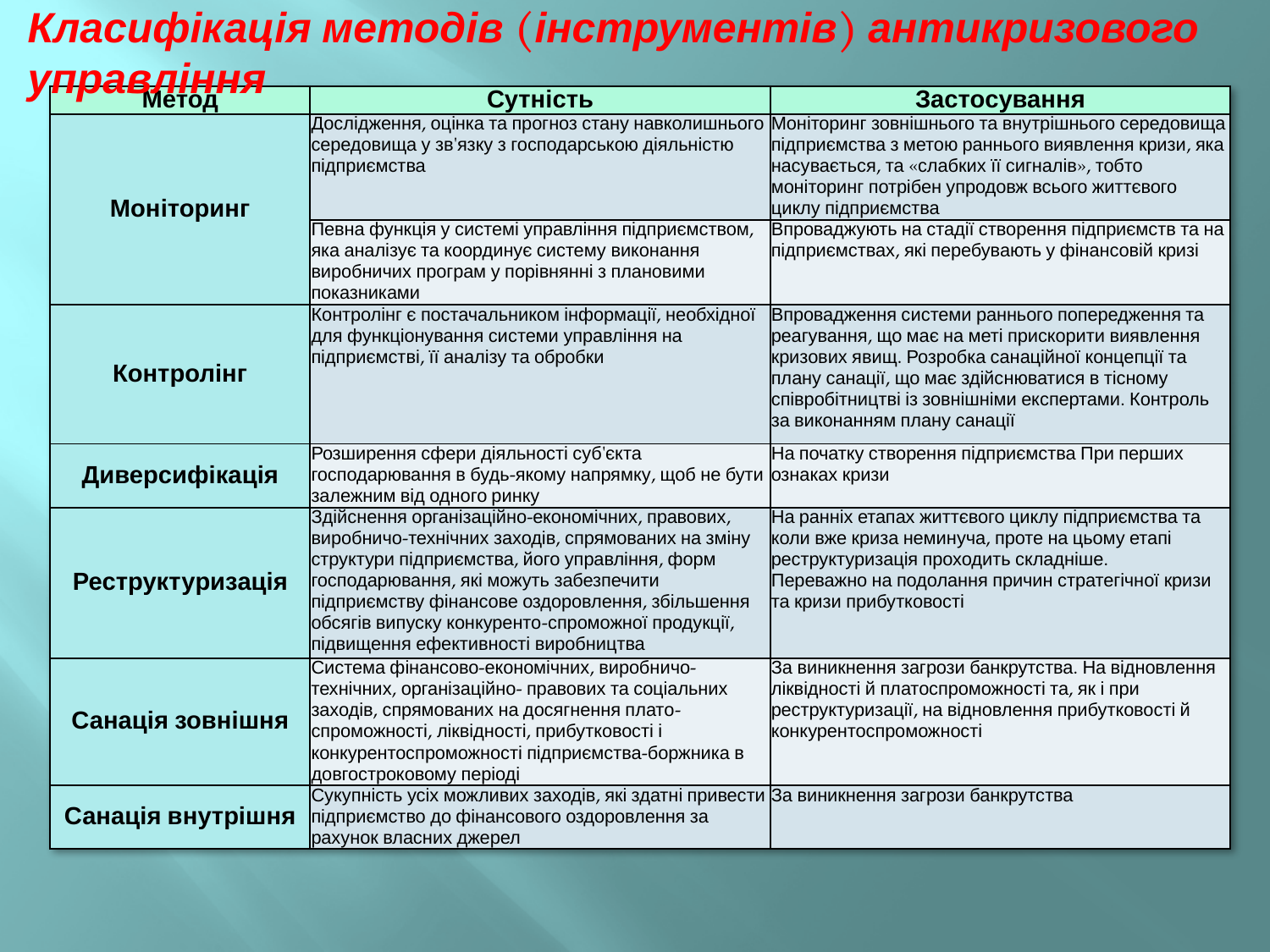

Класифікація методів (інструментів) антикризового управління
| Метод | Сутність | Застосування |
| --- | --- | --- |
| Моніторинг | Дослідження, оцінка та прогноз стану навколишнього середовища у зв'язку з господарською діяльністю підприємства | Моніторинг зовнішнього та внутрішнього середовища підприємства з метою раннього виявлення кризи, яка насувається, та «слабких її сигналів», тобто моніторинг потрібен упродовж всього життєвого циклу підприємства |
|  | Певна функція у системі управління підприємством, яка аналізує та координує систему виконання виробничих програм у порівнянні з плановими показниками | Впроваджують на стадії створення підприємств та на підприємствах, які перебувають у фінансовій кризі |
| Контролінг | Контролінг є постачальником інформації, необхідної для функціонування системи управління на підприємстві, її аналізу та обробки | Впровадження системи раннього попередження та реагування, що має на меті прискорити виявлення кризових явищ. Розробка санаційної концепції та плану санації, що має здійснюватися в тісному співробітництві із зовнішніми експертами. Контроль за виконанням плану санації |
| Диверсифікація | Розширення сфери діяльності суб'єкта господарювання в будь-якому напрямку, щоб не бути залежним від одного ринку | На початку створення підприємства При перших ознаках кризи |
| Реструктуризація | Здійснення організаційно-економічних, правових, виробничо-технічних заходів, спрямованих на зміну структури підприємства, його управління, форм господарювання, які можуть забезпечити підприємству фінансове оздоровлення, збільшення обсягів випуску конкуренто-спроможної продукції, підвищення ефективності виробництва | На ранніх етапах життєвого циклу підприємства та коли вже криза неминуча, проте на цьому етапі реструктуризація проходить складніше. Переважно на подолання причин стратегічної кризи та кризи прибутковості |
| Санація зовнішня | Система фінансово-економічних, виробничо-технічних, організаційно- правових та соціальних заходів, спрямованих на досягнення плато-спроможності, ліквідності, прибутковості і конкурентоспроможності підприємства-боржника в довгостроковому періоді | За виникнення загрози банкрутства. На відновлення ліквідності й платоспроможності та, як і при реструктуризації, на відновлення прибутковості й конкурентоспроможності |
| Санація внутрішня | Сукупність усіх можливих заходів, які здатні привести підприємство до фінансового оздоровлення за рахунок власних джерел | За виникнення загрози банкрутства |